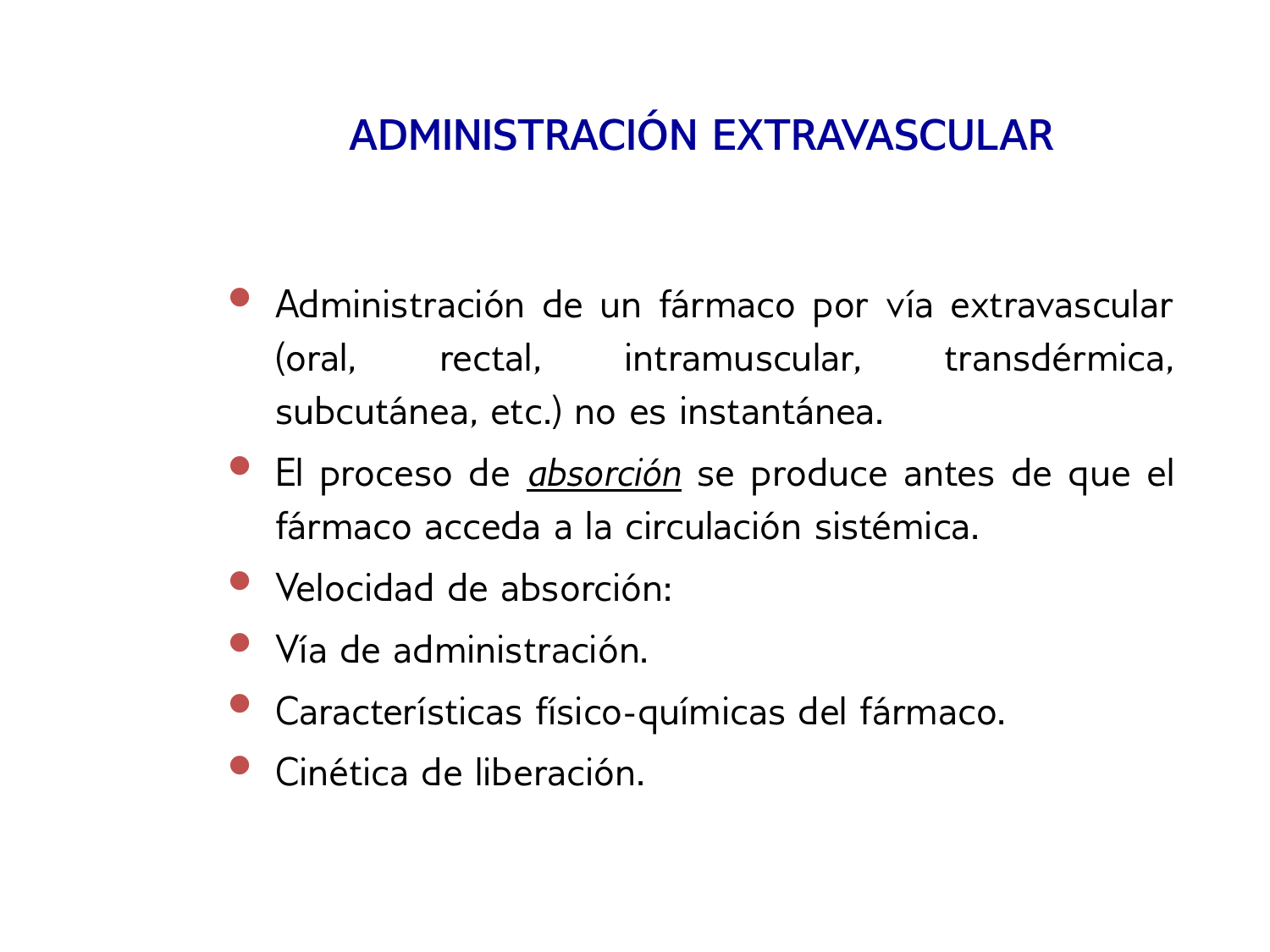

# ADMINISTRACIÓN EXTRAVASCULAR
Administración de un fármaco por vía extravascular (oral, rectal, intramuscular, transdérmica, subcutánea, etc.) no es instantánea.
El proceso de absorción se produce antes de que el fármaco acceda a la circulación sistémica.
Velocidad de absorción:
Vía de administración.
Características físico-químicas del fármaco.
Cinética de liberación.